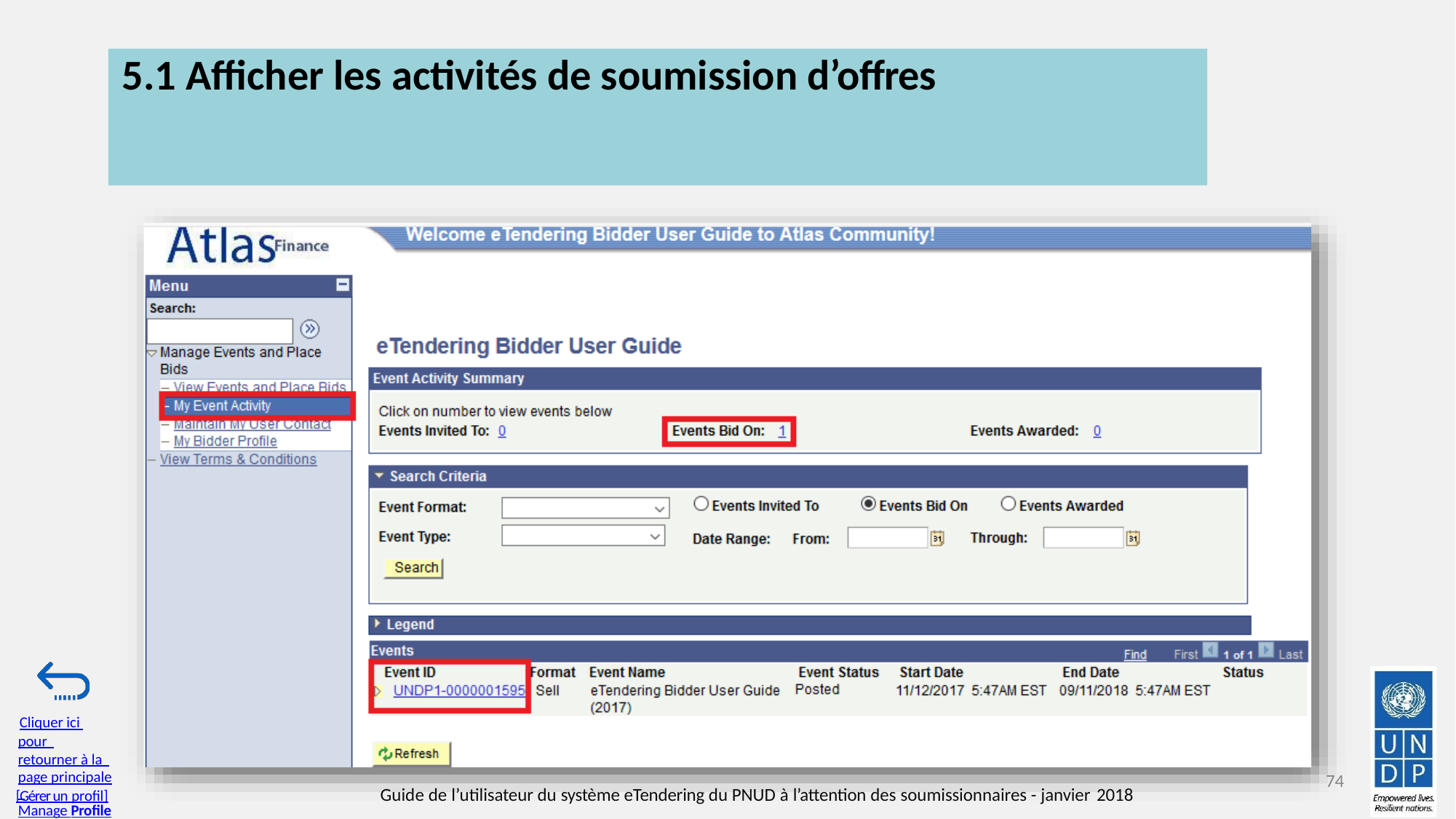

# 5.1 Afficher les activités de soumission d’offres

Cliquer ici pour  retourner à la  page principale  Manage Profile
74
Guide de l’utilisateur du système eTendering du PNUD à l’attention des soumissionnaires - janvier 2018
[Gérer un profil]